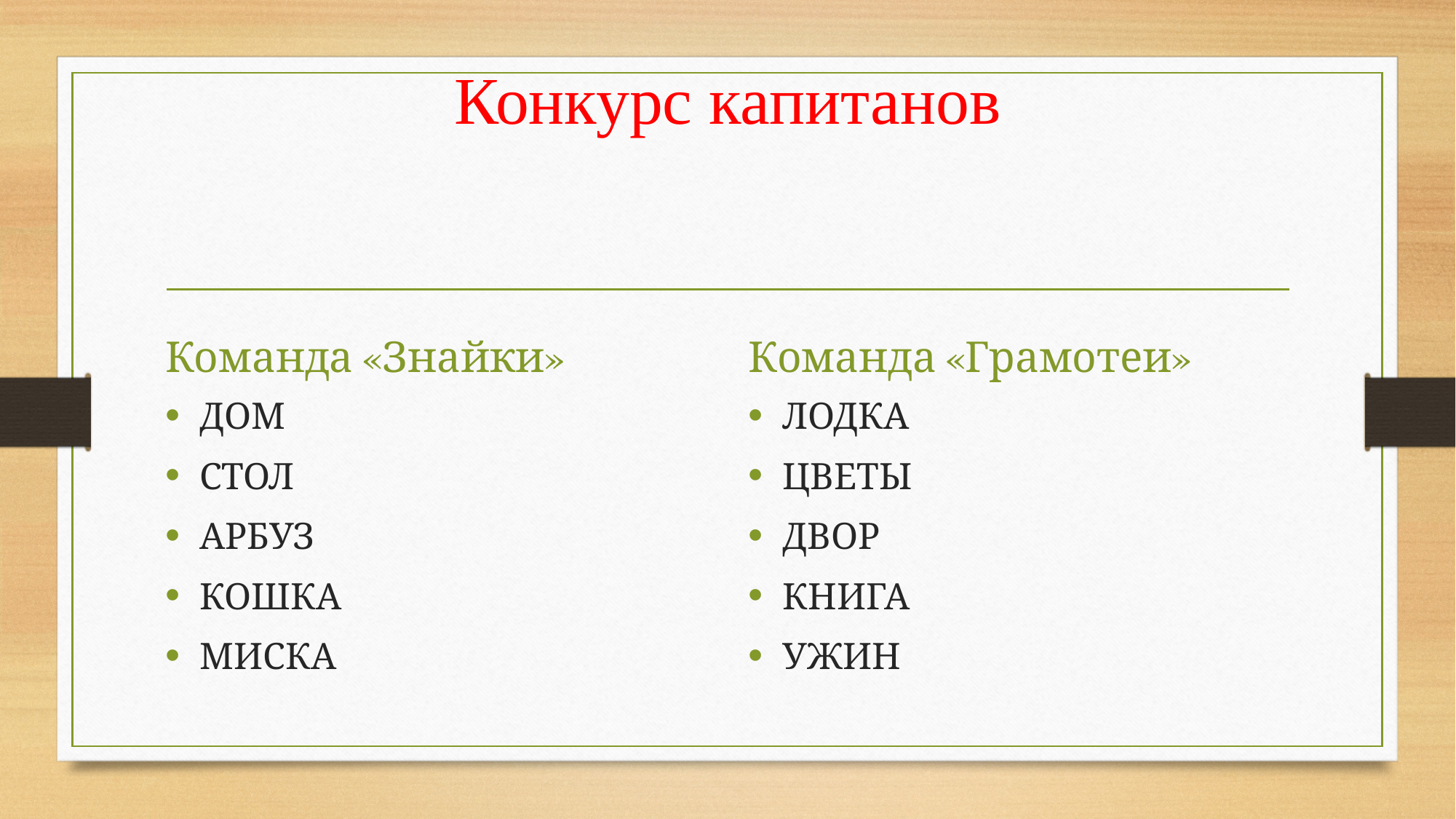

# Конкурс капитанов
Команда «Знайки»
Команда «Грамотеи»
ДОМ
СТОЛ
АРБУЗ
КОШКА
МИСКА

ЛОДКА
ЦВЕТЫ
ДВОР
КНИГА
УЖИН